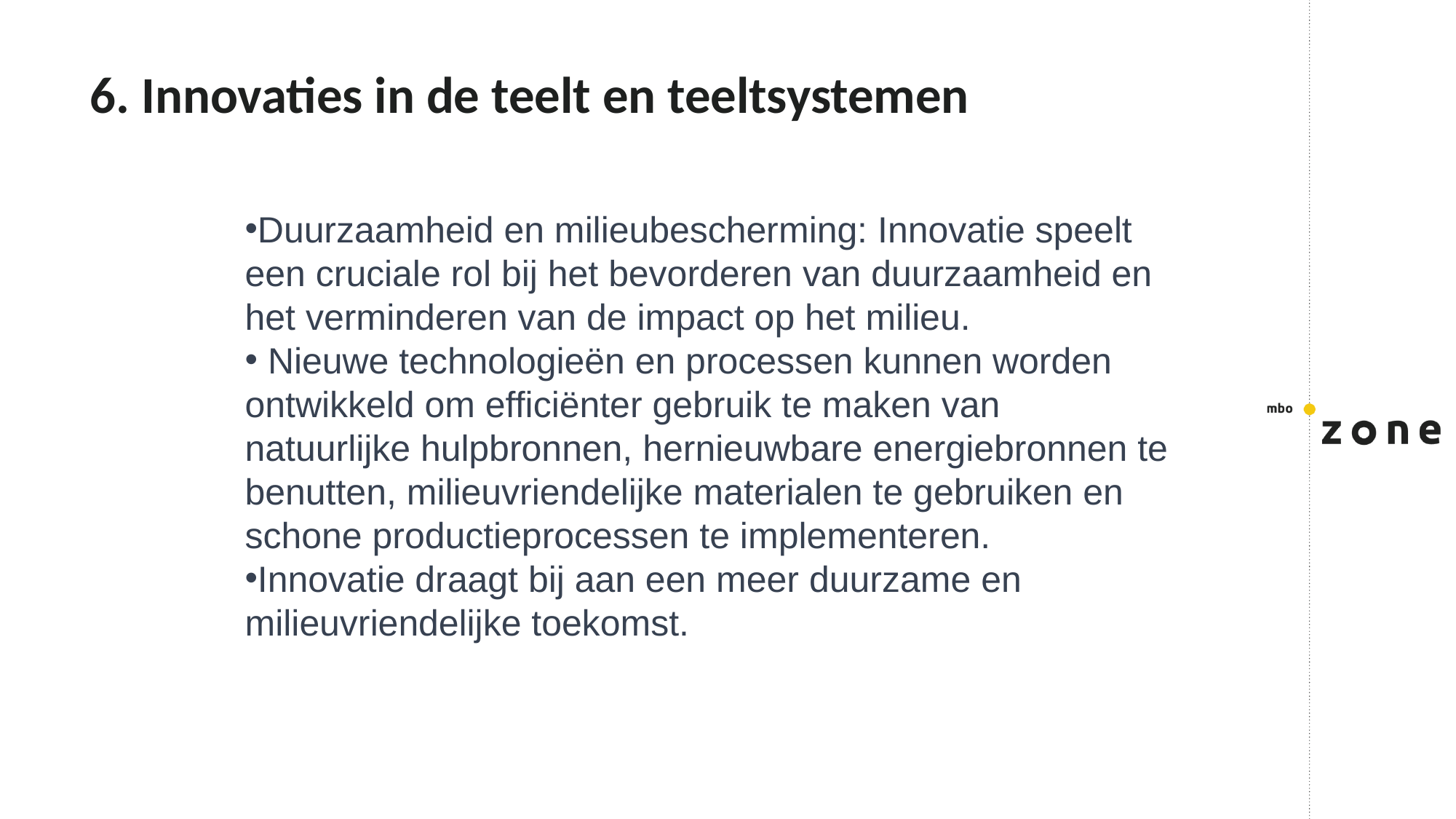

# 6. Innovaties in de teelt en teeltsystemen
Duurzaamheid en milieubescherming: Innovatie speelt een cruciale rol bij het bevorderen van duurzaamheid en het verminderen van de impact op het milieu.
 Nieuwe technologieën en processen kunnen worden ontwikkeld om efficiënter gebruik te maken van natuurlijke hulpbronnen, hernieuwbare energiebronnen te benutten, milieuvriendelijke materialen te gebruiken en schone productieprocessen te implementeren.
Innovatie draagt bij aan een meer duurzame en milieuvriendelijke toekomst.